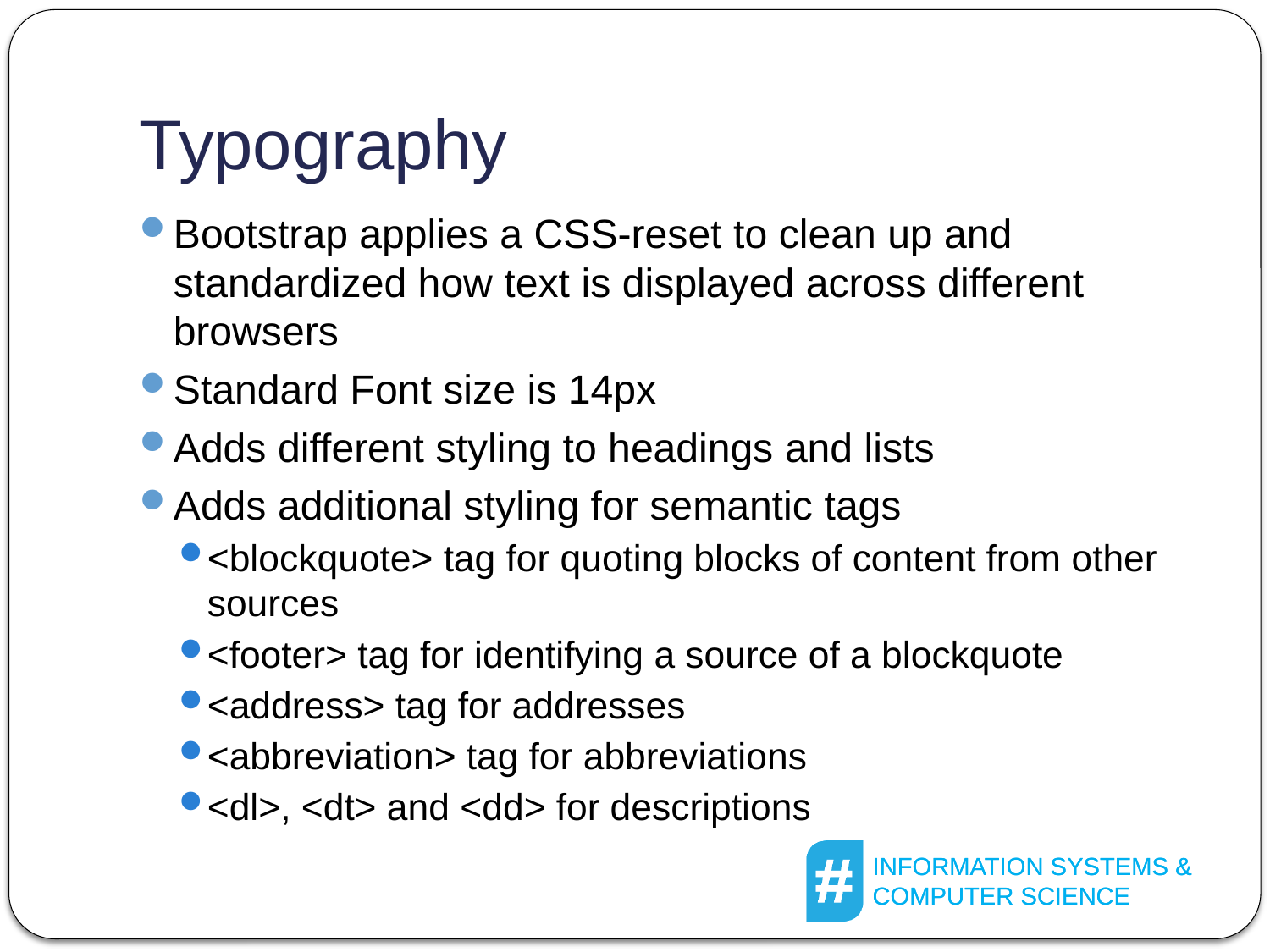

# Typography
Bootstrap applies a CSS-reset to clean up and standardized how text is displayed across different browsers
Standard Font size is 14px
Adds different styling to headings and lists
Adds additional styling for semantic tags
<blockquote> tag for quoting blocks of content from other sources
<footer> tag for identifying a source of a blockquote
<address> tag for addresses
<abbreviation> tag for abbreviations
<dl>, <dt> and <dd> for descriptions